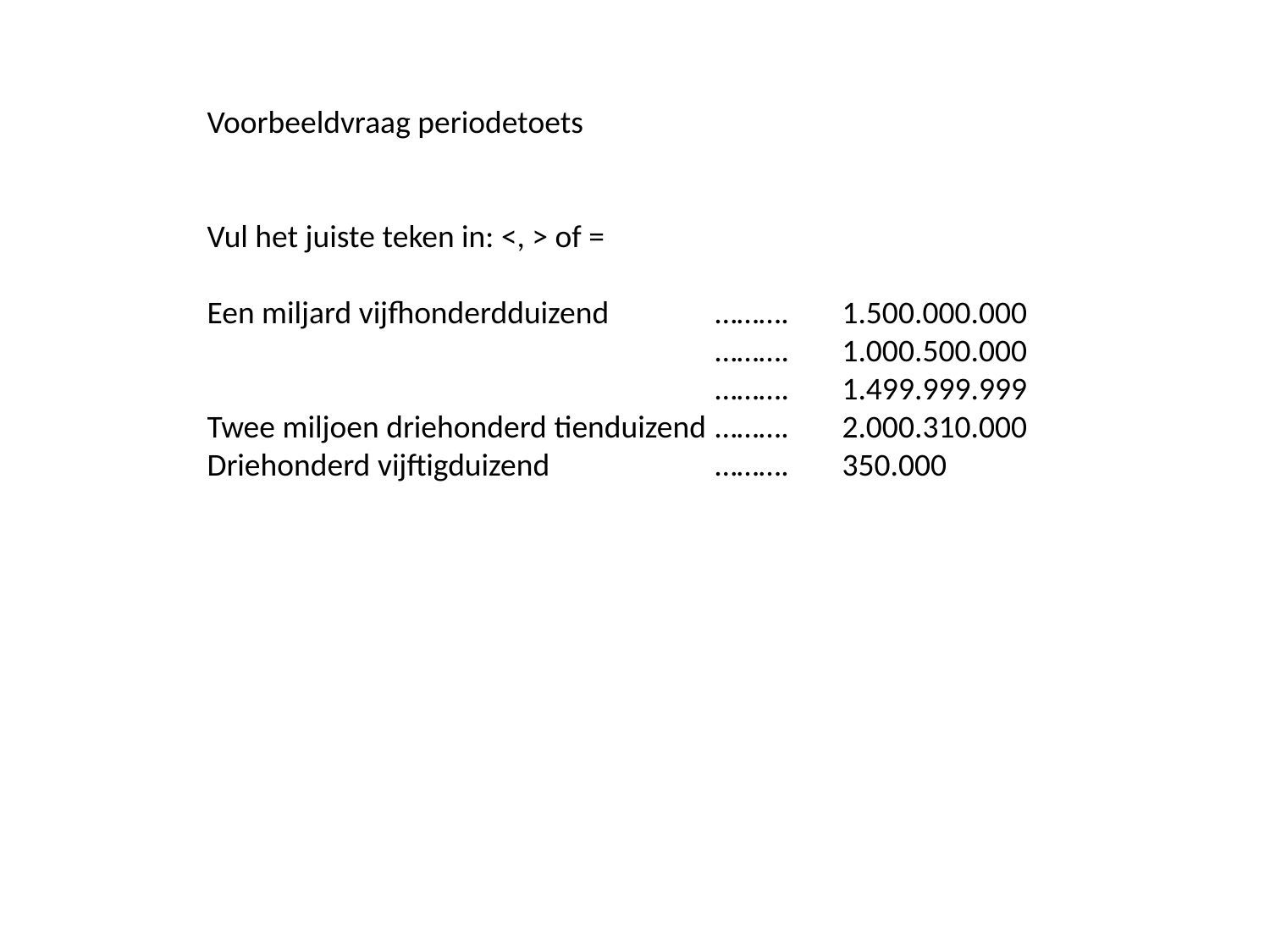

Voorbeeldvraag periodetoets

Vul het juiste teken in: <, > of =

Een miljard vijfhonderdduizend    	……….	1.500.000.000
				……….	1.000.500.000
				……….	1.499.999.999
Twee miljoen driehonderd tienduizend 	………. 	2.000.310.000
Driehonderd vijftigduizend		………. 	350.000